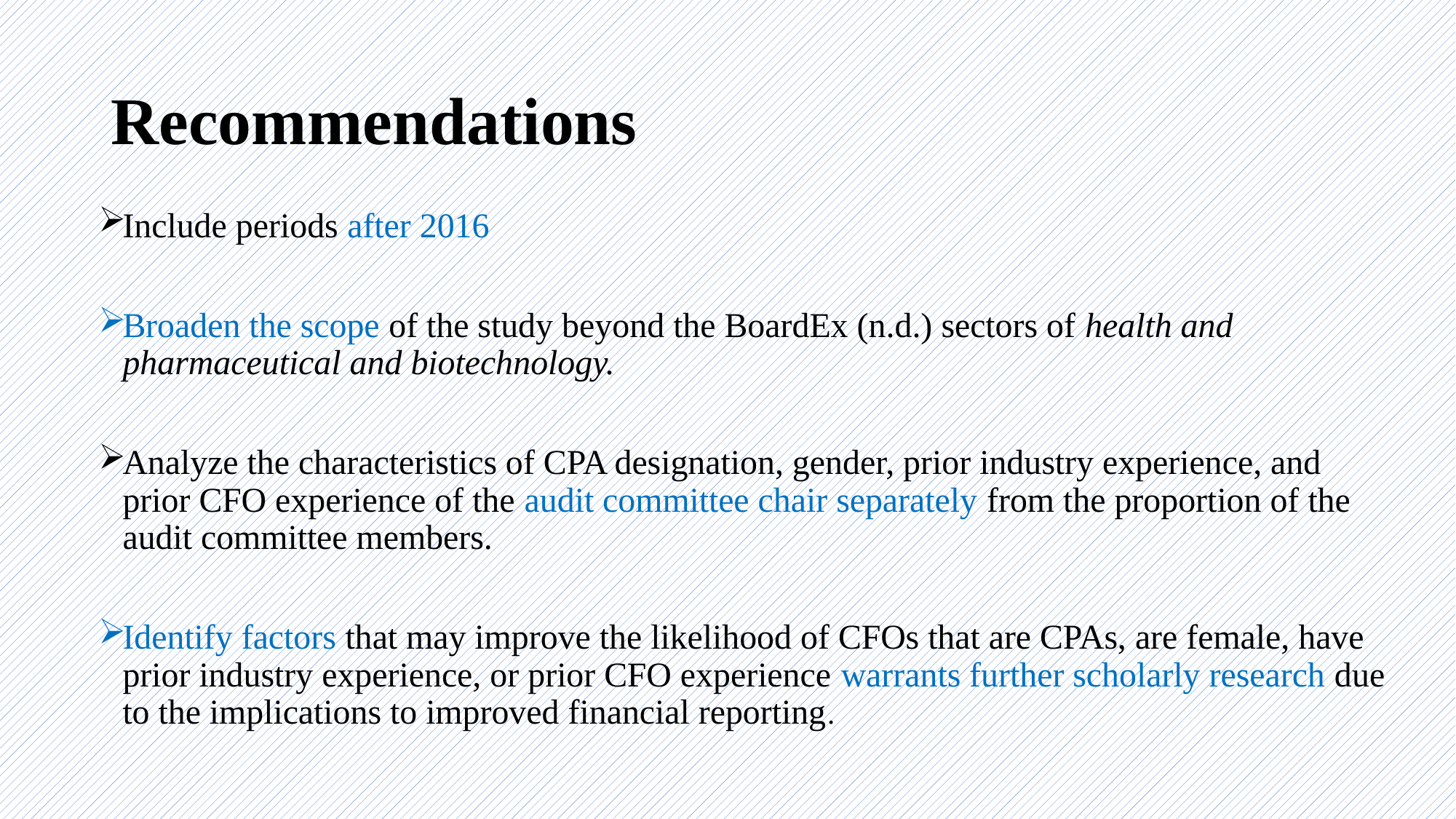

# Recommendations
Include periods after 2016

Broaden the scope of the study beyond the BoardEx (n.d.) sectors of health and pharmaceutical and biotechnology.

Analyze the characteristics of CPA designation, gender, prior industry experience, and prior CFO experience of the audit committee chair separately from the proportion of the audit committee members.

Identify factors that may improve the likelihood of CFOs that are CPAs, are female, have prior industry experience, or prior CFO experience warrants further scholarly research due to the implications to improved financial reporting.